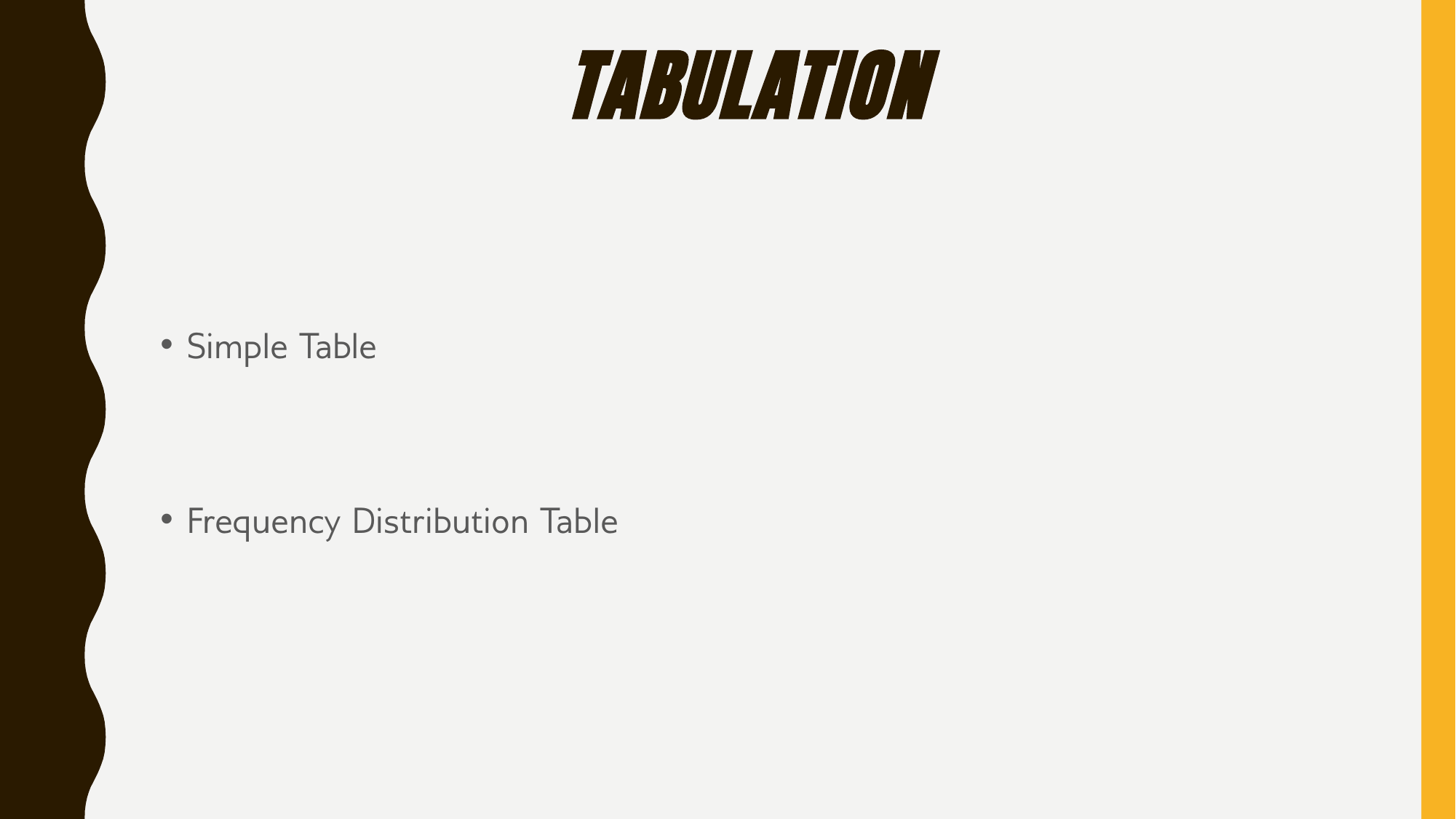

# Tabulation

Simple Table

Frequency Distribution Table